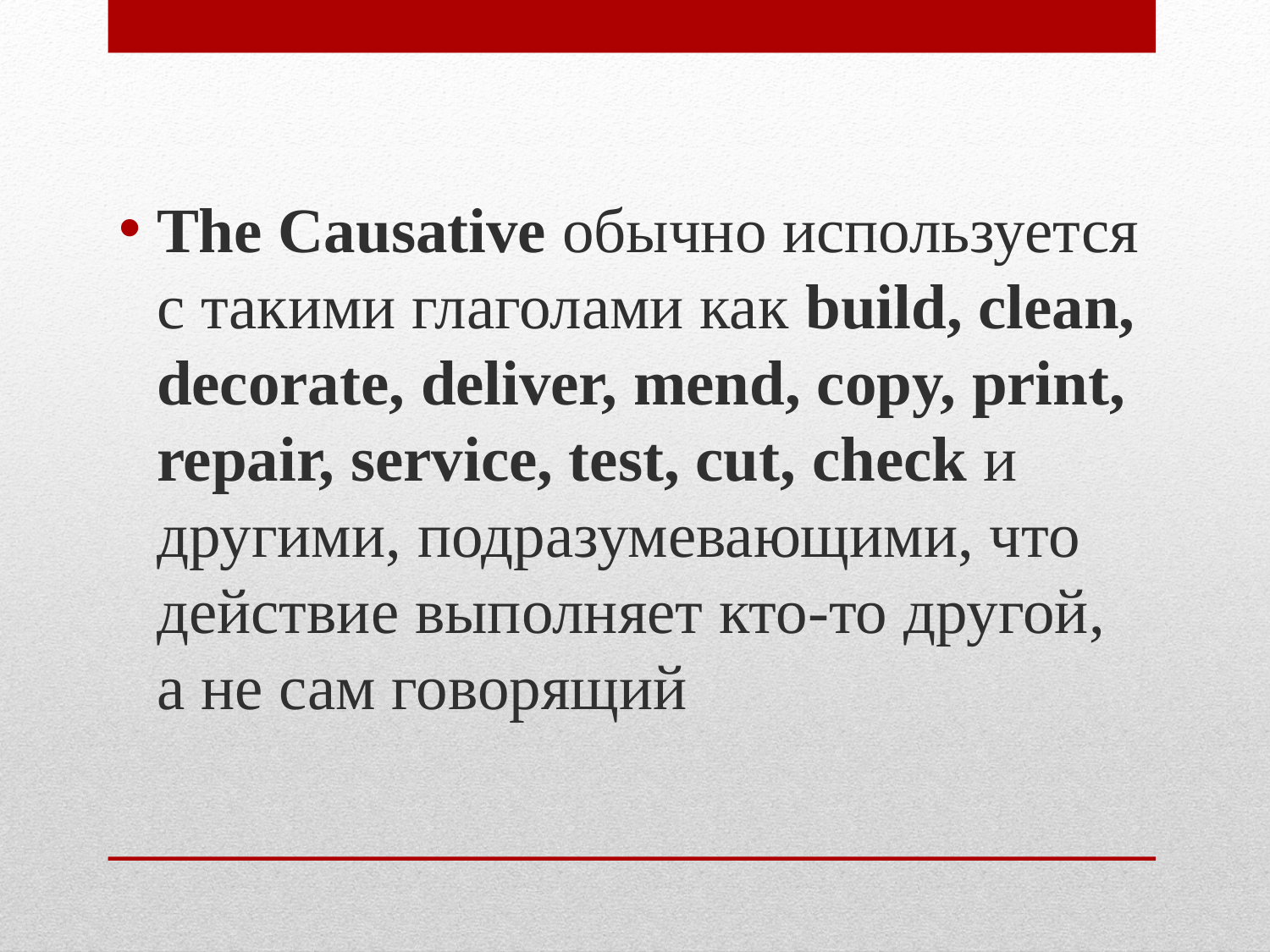

The Causative обычно используется с такими глаголами как build, clean, decorate, deliver, mend, copy, print, repair, service, test, cut, check и другими, подразумевающими, что действие выполняет кто-то другой, а не сам говорящий